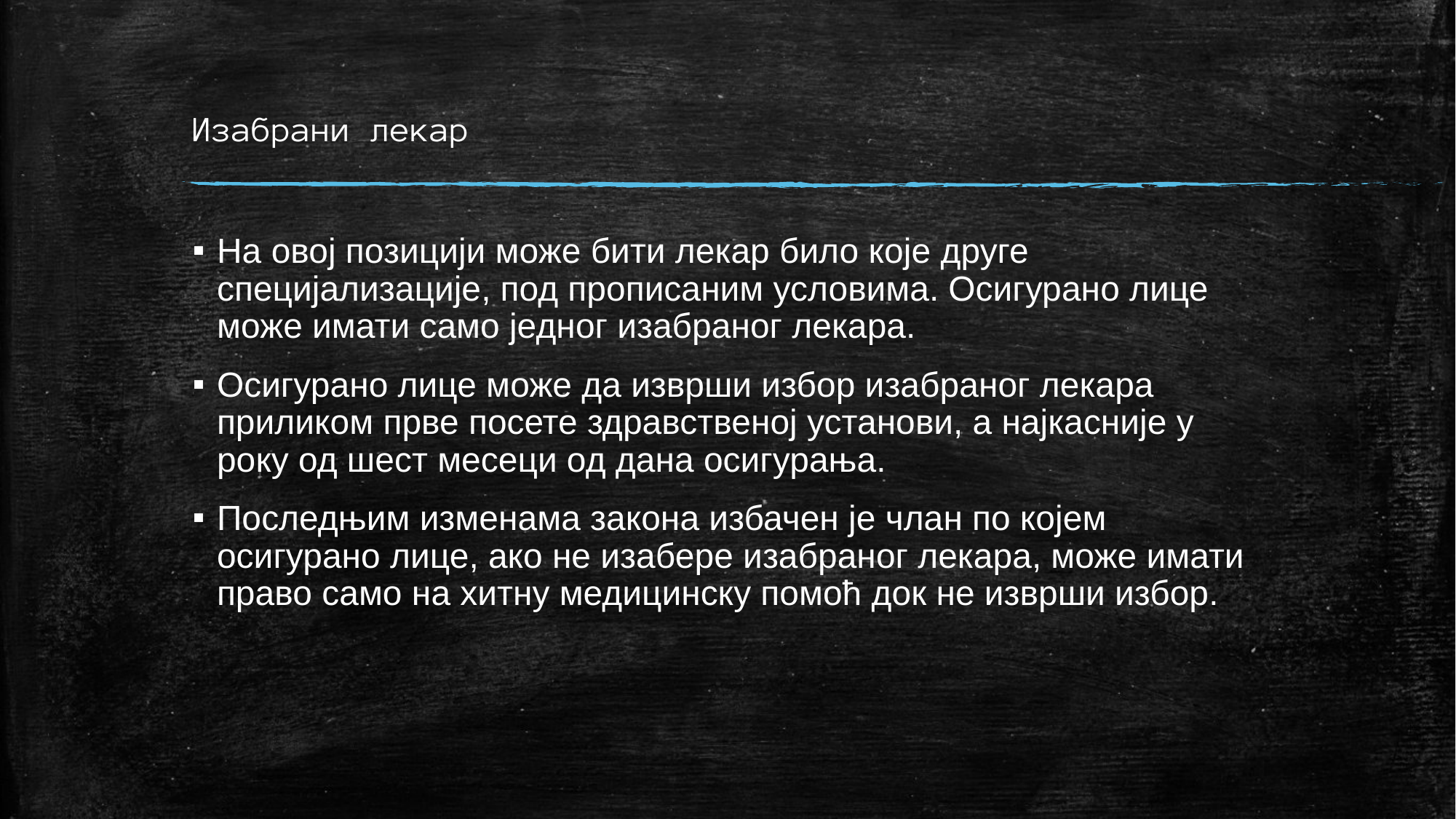

# Изабрани лекар
На овој позицији може бити лекар било које друге специјализације, под прописаним условима. Осигурано лице може имати само једног изабраног лекара.
Осигурано лице може да изврши избор изабраног лекара приликом прве посете здравственој установи, а најкасније у року од шест месеци од дана осигурања.
Последњим изменама закона избачен је члан по којем осигурано лице, ако не изабере изабраног лекара, може имати право само на хитну медицинску помоћ док не изврши избор.